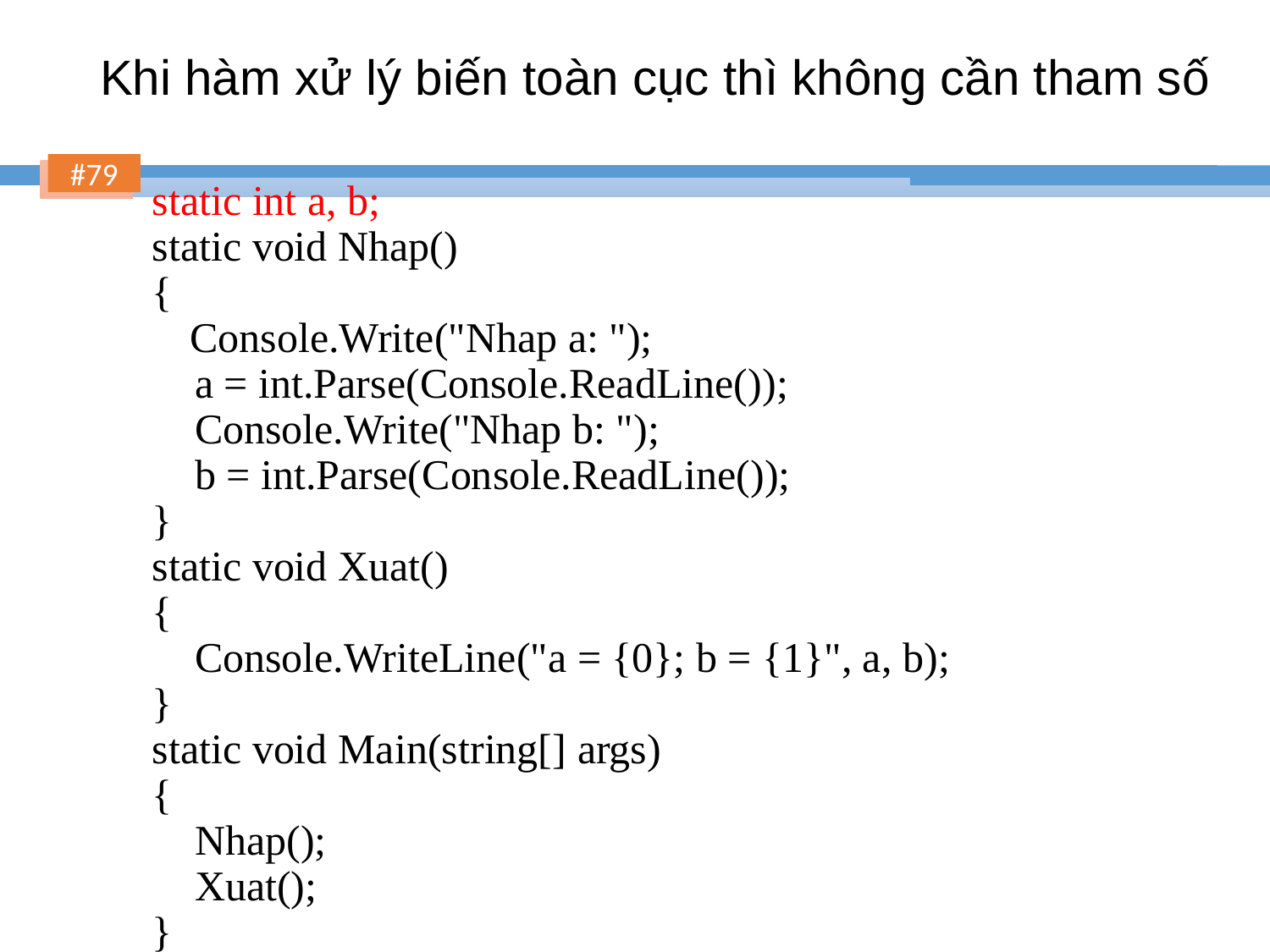

# Khi hàm xử lý biến toàn cục thì không cần tham số

static int a, b;
static void Nhap()
{
	Console.Write("Nhap a: ");
    a = int.Parse(Console.ReadLine());
    Console.Write("Nhap b: ");
    b = int.Parse(Console.ReadLine());
}
static void Xuat()
{
    Console.WriteLine("a = {0}; b = {1}", a, b);
}
static void Main(string[] args)
{
    Nhap();
    Xuat();
}

79